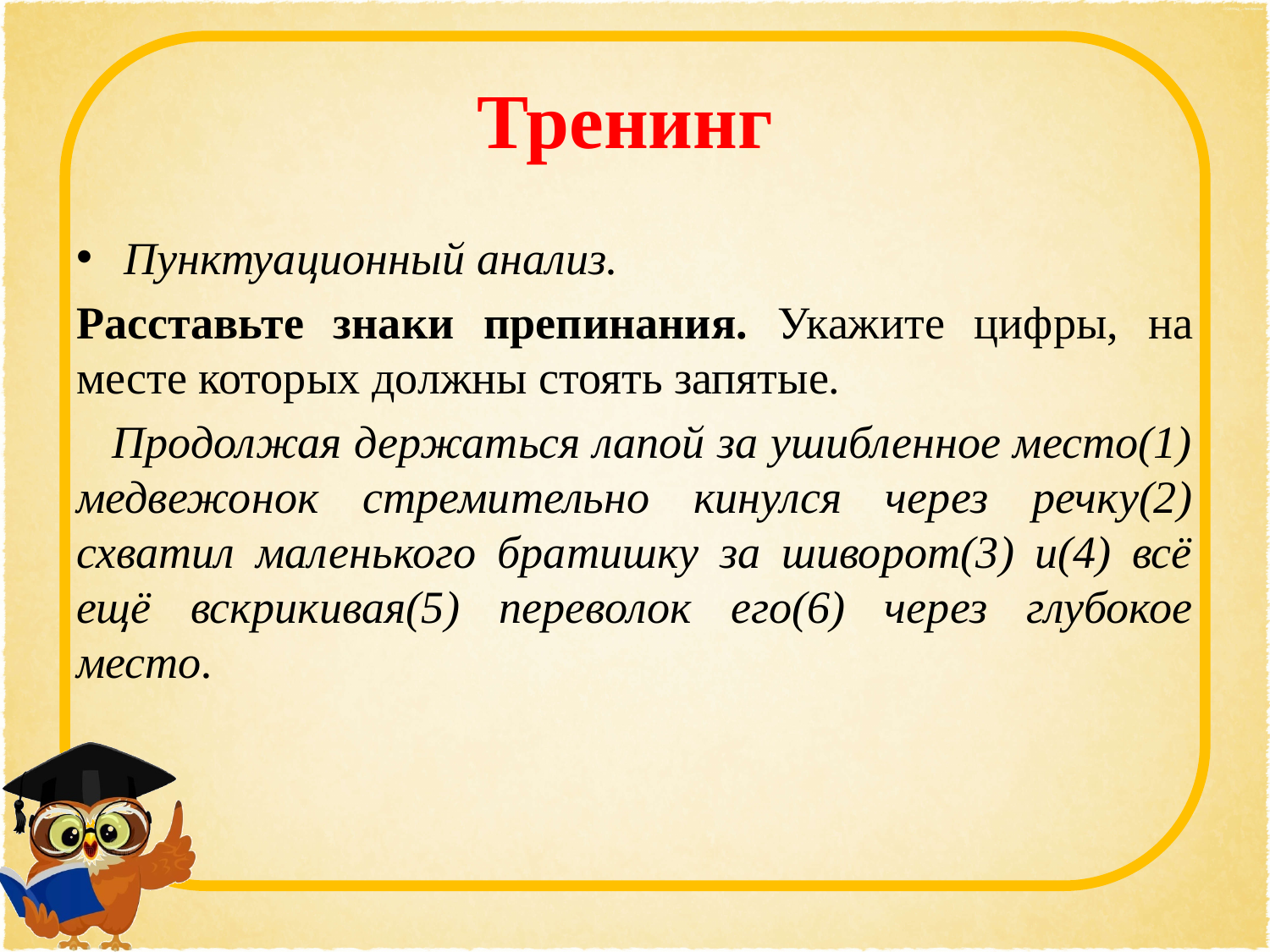

# Тренинг
Пунктуационный анализ.
Расставьте знаки препинания. Укажите цифры, на месте которых должны стоять запятые.
   Продолжая держаться лапой за ушибленное место(1) медвежонок стремительно кинулся через речку(2) схватил маленького братишку за шиворот(3) и(4) всё ещё вскрикивая(5) переволок его(6) через глубокое место.